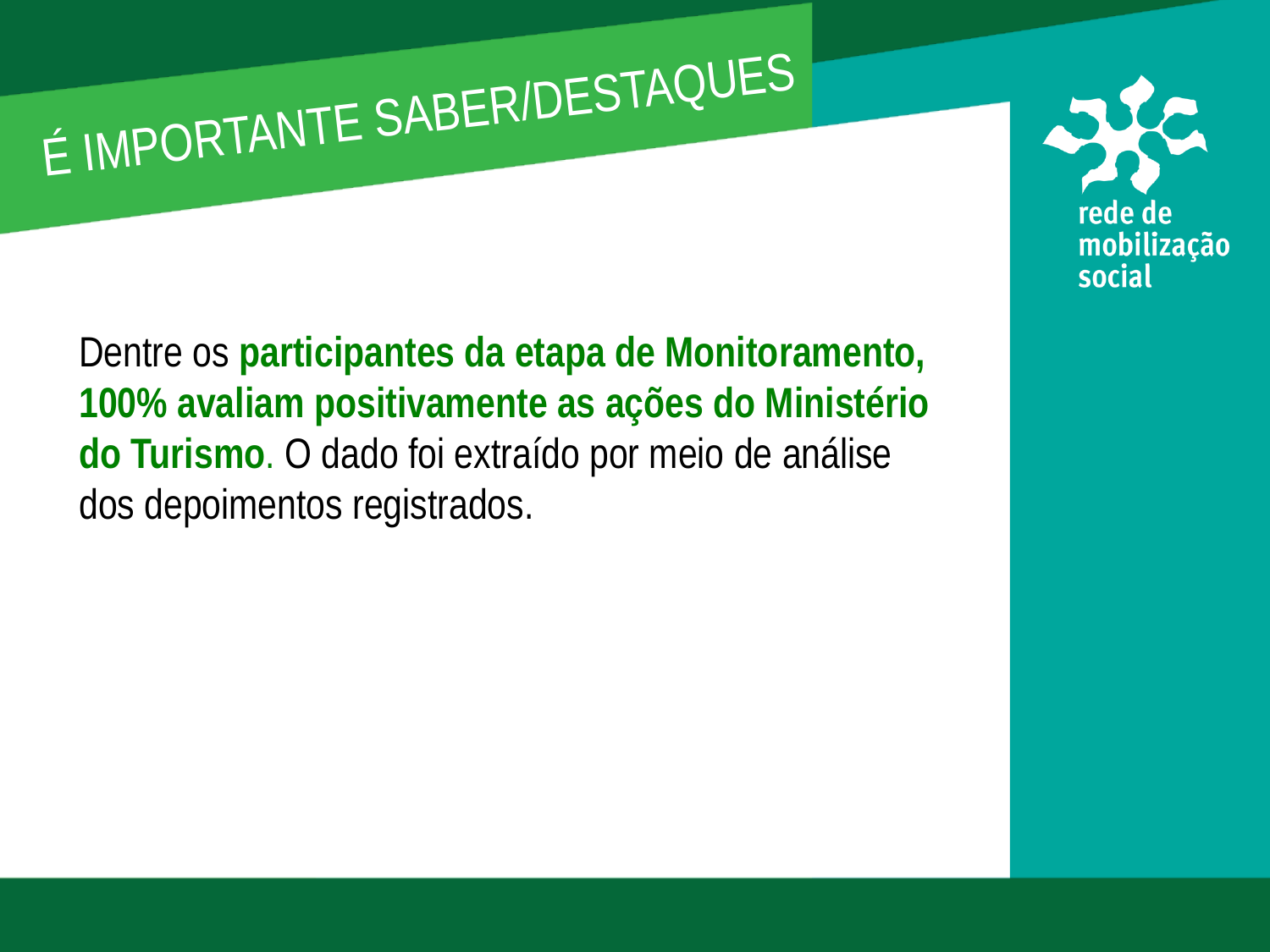

É IMPORTANTE SABER/DESTAQUES
Dentre os participantes da etapa de Monitoramento, 100% avaliam positivamente as ações do Ministério do Turismo. O dado foi extraído por meio de análise dos depoimentos registrados.